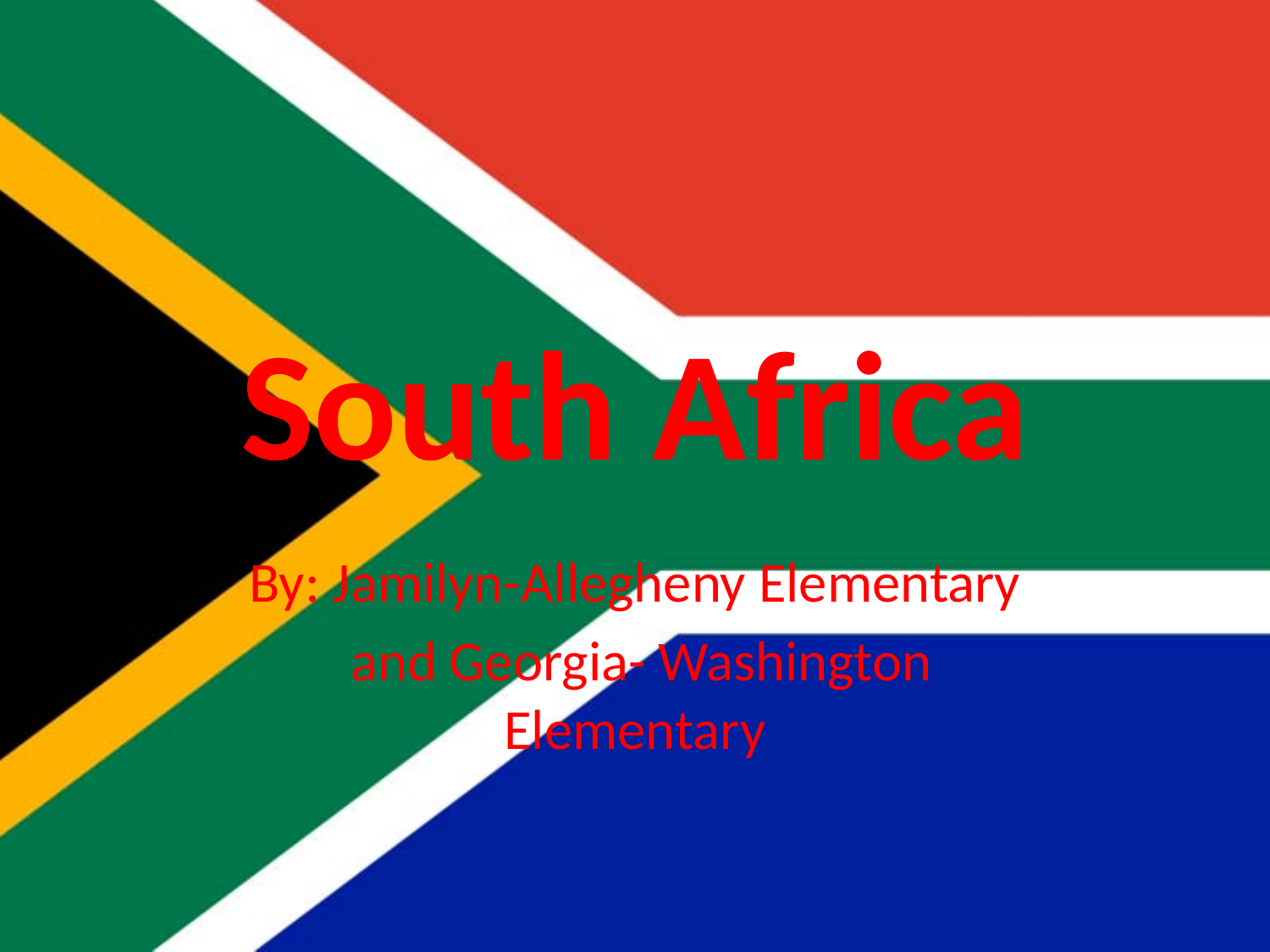

# South Africa
By: Jamilyn-Allegheny Elementary
 and Georgia- Washington Elementary